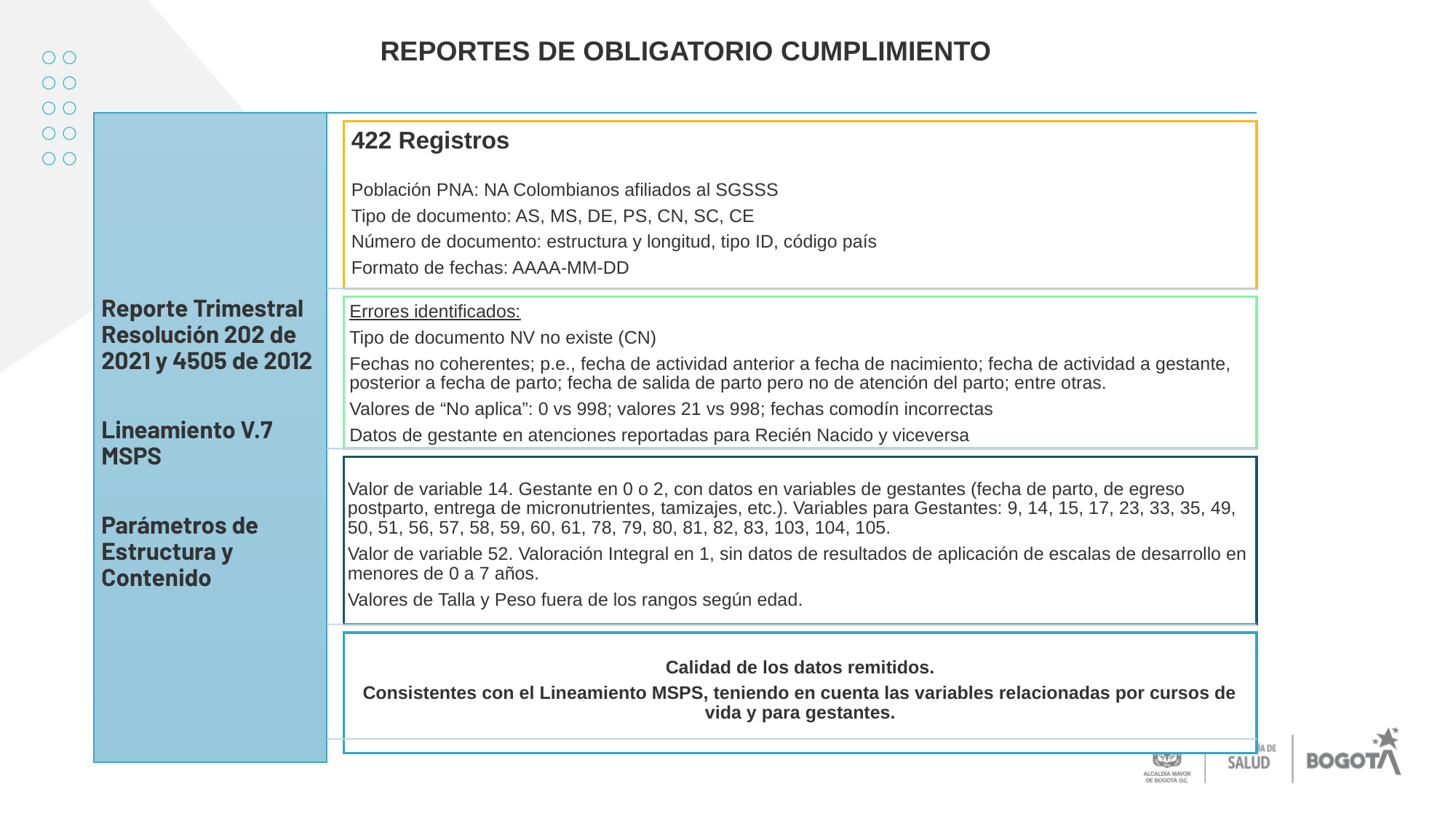

REPORTES DE OBLIGATORIO CUMPLIMIENTO

Reporte Trimestral Resolución 202 de 2021 y 4505 de 2012

Lineamiento V.7 MSPS

Parámetros de Estructura y Contenido

422 Registros

Población PNA: NA Colombianos afiliados al SGSSS
Tipo de documento: AS, MS, DE, PS, CN, SC, CE
Número de documento: estructura y longitud, tipo ID, código país
Formato de fechas: AAAA-MM-DD
Errores identificados:
Tipo de documento NV no existe (CN)
Fechas no coherentes; p.e., fecha de actividad anterior a fecha de nacimiento; fecha de actividad a gestante, posterior a fecha de parto; fecha de salida de parto pero no de atención del parto; entre otras.
Valores de “No aplica”: 0 vs 998; valores 21 vs 998; fechas comodín incorrectas
Datos de gestante en atenciones reportadas para Recién Nacido y viceversa

Valor de variable 14. Gestante en 0 o 2, con datos en variables de gestantes (fecha de parto, de egreso postparto, entrega de micronutrientes, tamizajes, etc.). Variables para Gestantes: 9, 14, 15, 17, 23, 33, 35, 49, 50, 51, 56, 57, 58, 59, 60, 61, 78, 79, 80, 81, 82, 83, 103, 104, 105.
Valor de variable 52. Valoración Integral en 1, sin datos de resultados de aplicación de escalas de desarrollo en menores de 0 a 7 años.
Valores de Talla y Peso fuera de los rangos según edad.

Calidad de los datos remitidos.
Consistentes con el Lineamiento MSPS, teniendo en cuenta las variables relacionadas por cursos de vida y para gestantes.